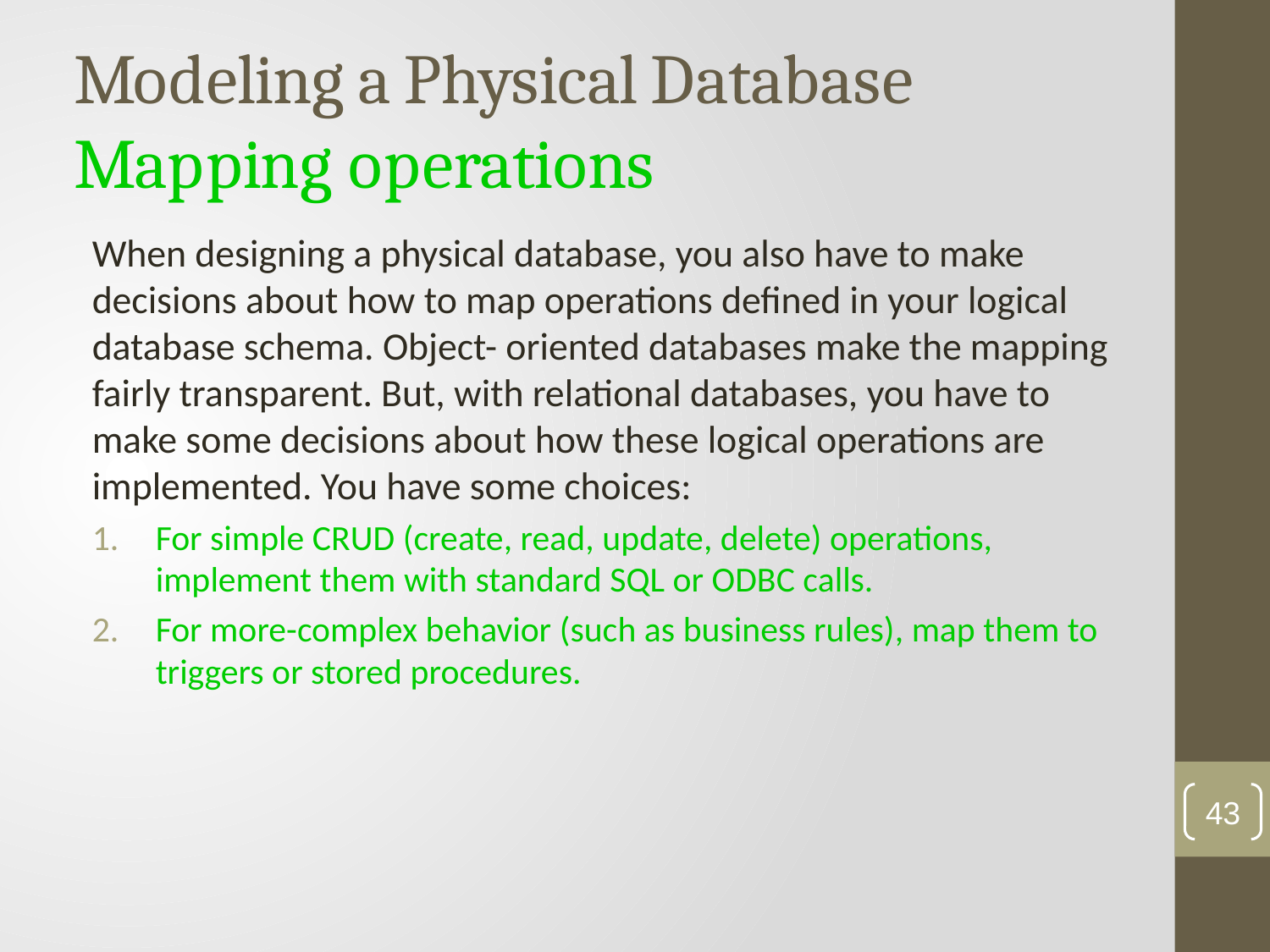

# Modeling a Physical Database Mapping operations
When designing a physical database, you also have to make decisions about how to map operations defined in your logical database schema. Object- oriented databases make the mapping fairly transparent. But, with relational databases, you have to make some decisions about how these logical operations are implemented. You have some choices:
For simple CRUD (create, read, update, delete) operations, implement them with standard SQL or ODBC calls.
For more-complex behavior (such as business rules), map them to triggers or stored procedures.
43